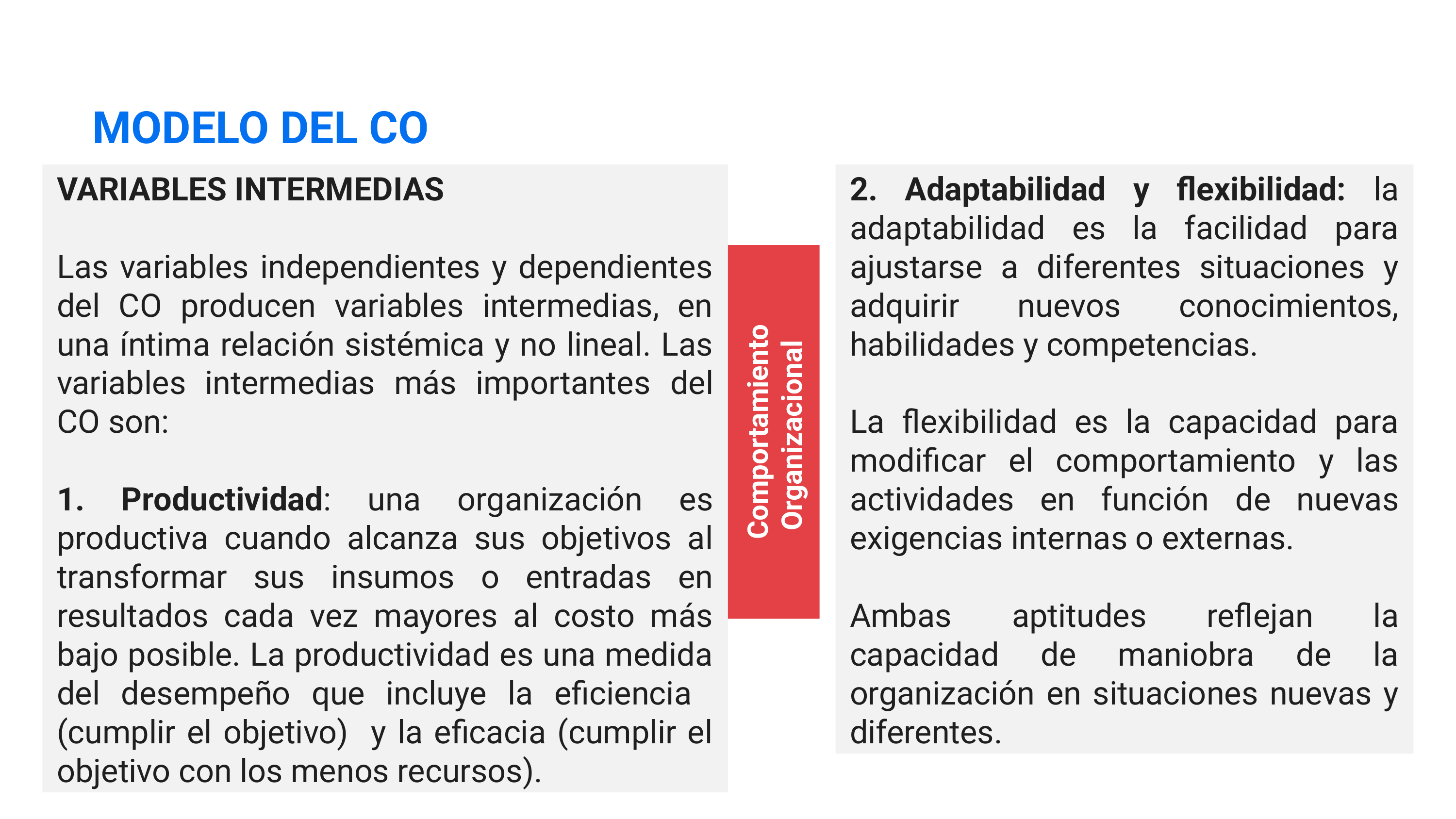

# MODELO DEL CO
VARIABLES INTERMEDIAS

Las variables independientes y dependientes del CO producen variables intermedias, en una íntima relación sistémica y no lineal. Las variables intermedias más importantes del CO son:

1. Productividad: una organización es productiva cuando alcanza sus objetivos al transformar sus insumos o entradas en resultados cada vez mayores al costo más bajo posible. La productividad es una medida del desempeño que incluye la eficiencia  (cumplir el objetivo)  y la eficacia (cumplir el objetivo con los menos recursos).
2. Adaptabilidad y flexibilidad: la adaptabilidad es la facilidad para ajustarse a diferentes situaciones y adquirir nuevos conocimientos, habilidades y competencias.

La flexibilidad es la capacidad para modificar el comportamiento y las actividades en función de nuevas exigencias internas o externas.

Ambas aptitudes reflejan la capacidad de maniobra de la organización en situaciones nuevas y diferentes.
Comportamiento Organizacional